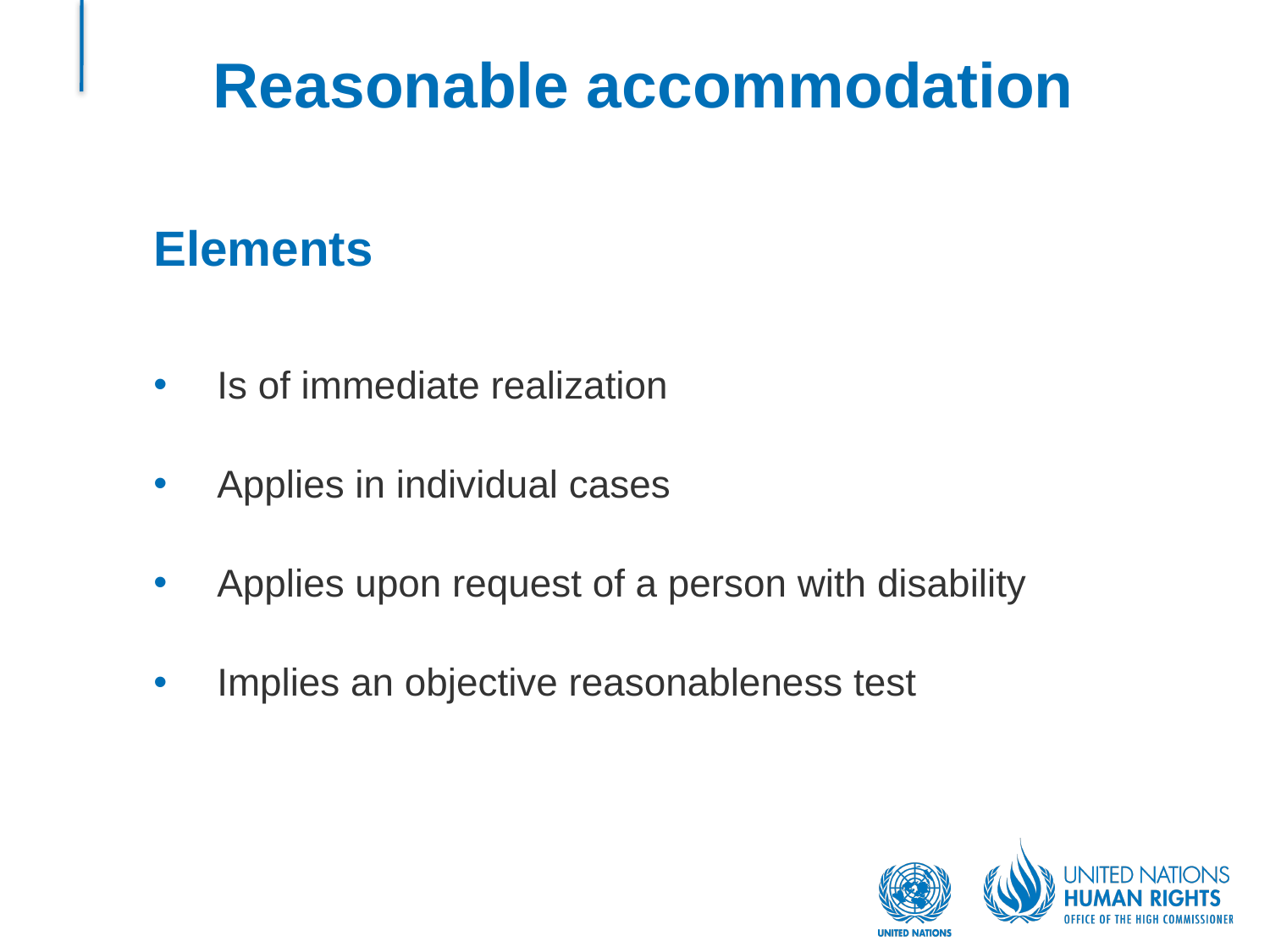

# Reasonable accommodation
Elements

Is of immediate realization

Applies in individual cases

Applies upon request of a person with disability

Implies an objective reasonableness test